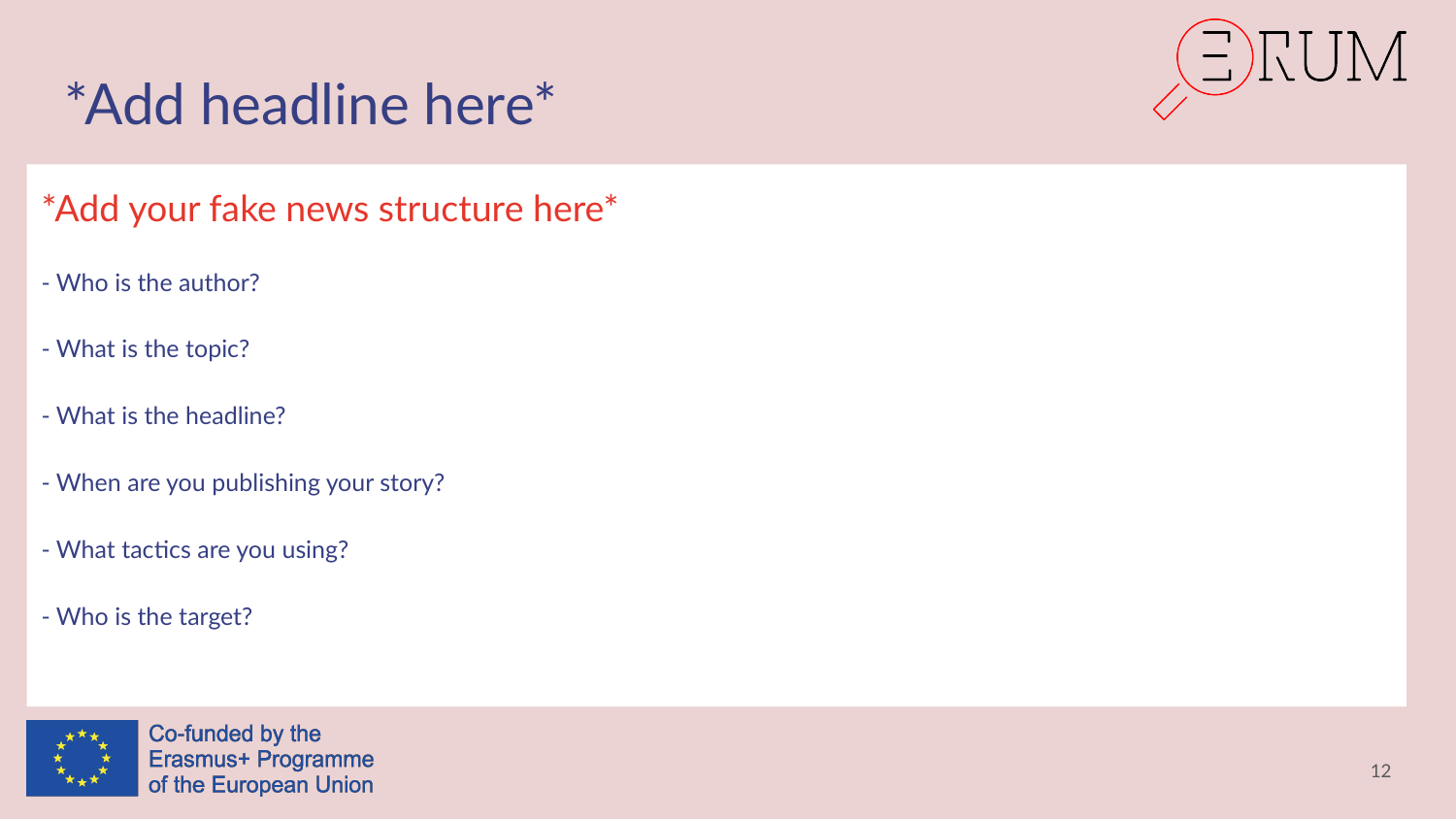

# *Add headline here*
*Add your fake news structure here*

- Who is the author?

- What is the topic?

- What is the headline?

- When are you publishing your story?

- What tactics are you using?

- Who is the target?
12